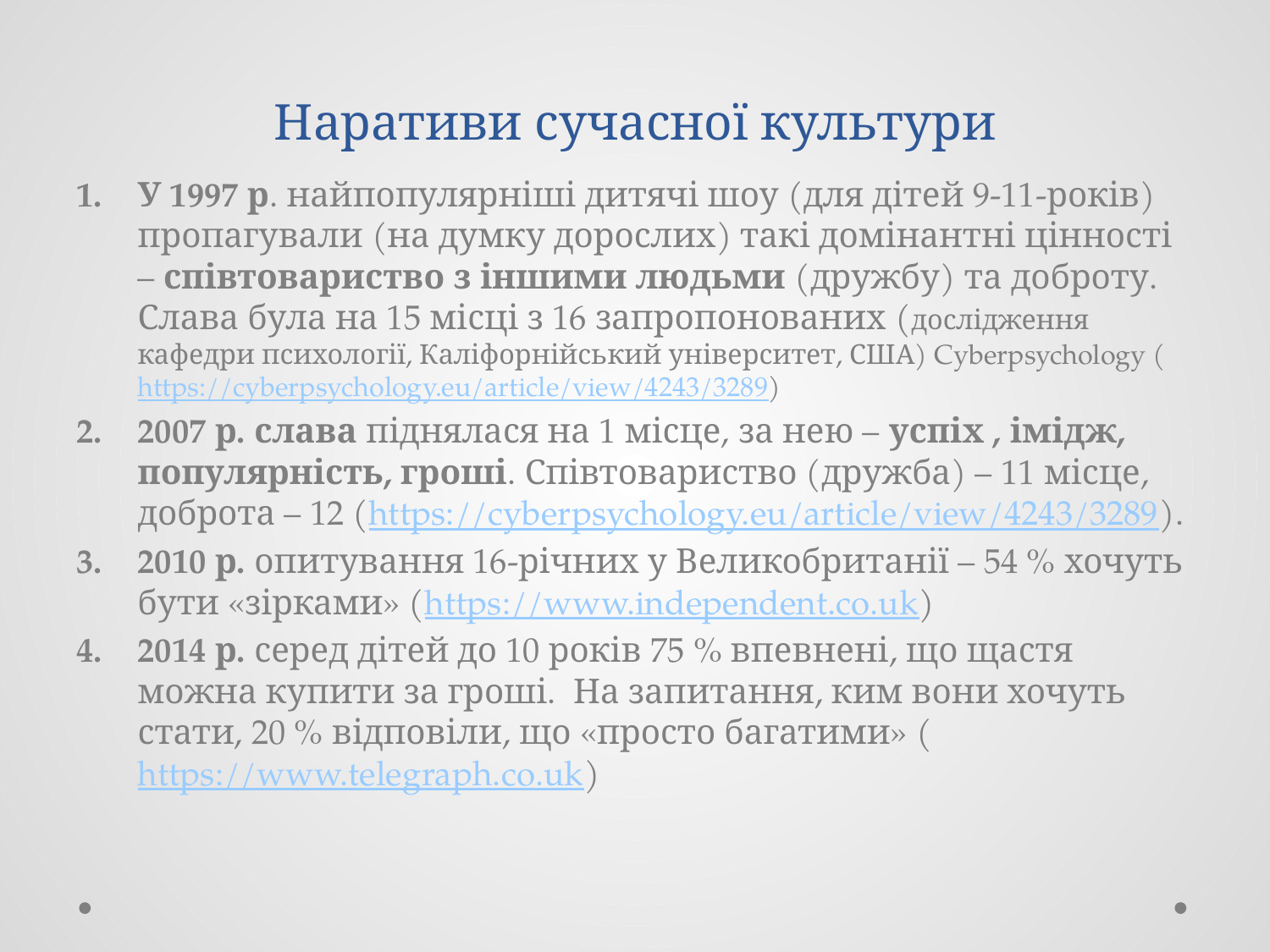

# Наративи сучасної культури
У 1997 р. найпопулярніші дитячі шоу (для дітей 9-11-років) пропагували (на думку дорослих) такі домінантні цінності – співтовариство з іншими людьми (дружбу) та доброту. Слава була на 15 місці з 16 запропонованих (дослідження кафедри психології, Каліфорнійський університет, США) Cyberpsychology (https://cyberpsychology.eu/article/view/4243/3289)
2007 р. слава піднялася на 1 місце, за нею – успіх , імідж, популярність, гроші. Співтовариство (дружба) – 11 місце, доброта – 12 (https://cyberpsychology.eu/article/view/4243/3289).
2010 р. опитування 16-річних у Великобританії – 54 % хочуть бути «зірками» (https://www.independent.co.uk)
2014 р. серед дітей до 10 років 75 % впевнені, що щастя можна купити за гроші.  На запитання, ким вони хочуть стати, 20 % відповіли, що «просто багатими» (https://www.telegraph.co.uk)